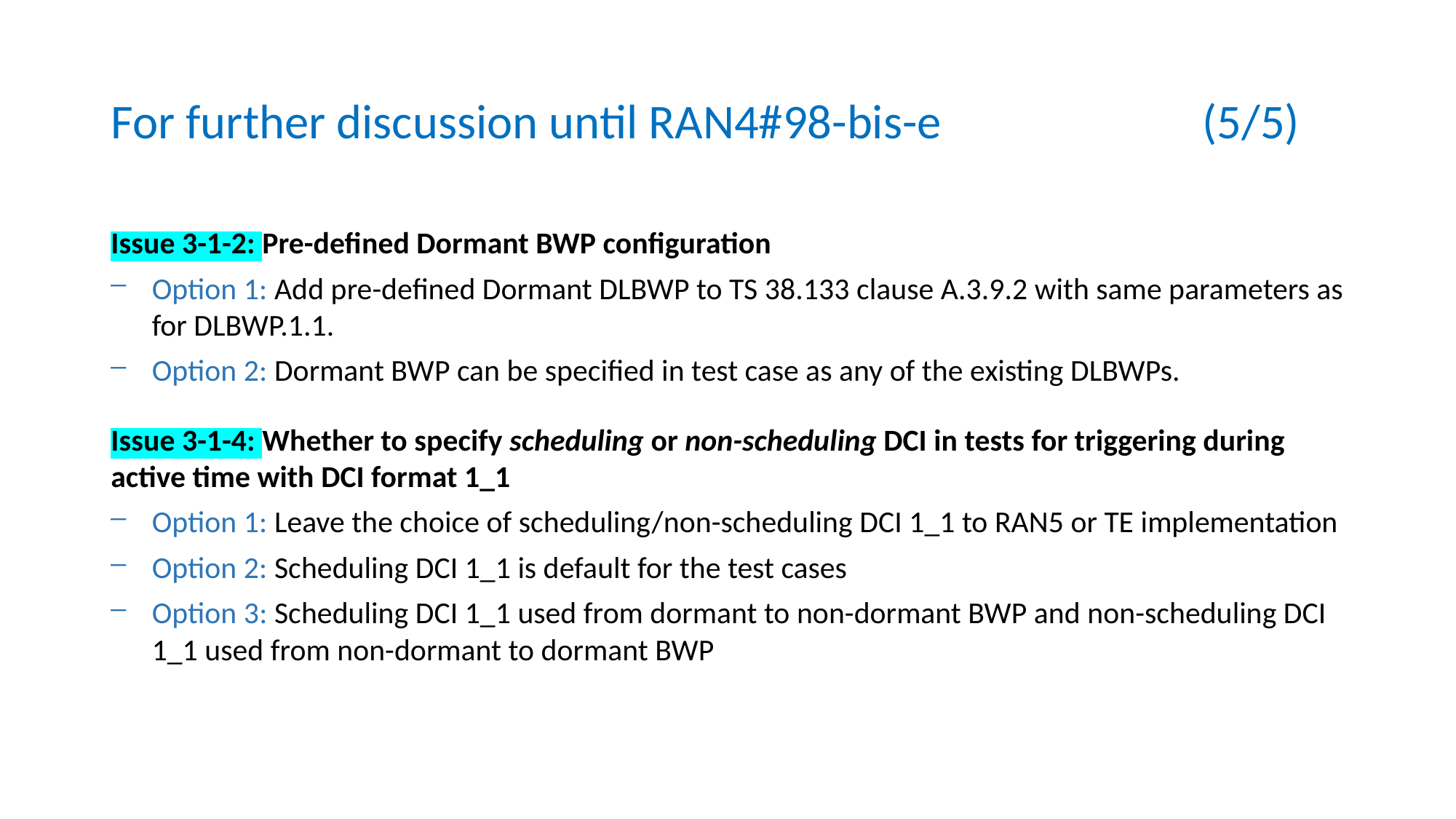

# For further discussion until RAN4#98-bis-e			(5/5)
Issue 3-1-2: Pre-defined Dormant BWP configuration
Option 1: Add pre-defined Dormant DLBWP to TS 38.133 clause A.3.9.2 with same parameters as for DLBWP.1.1.
Option 2: Dormant BWP can be specified in test case as any of the existing DLBWPs.

Issue 3-1-4: Whether to specify scheduling or non-scheduling DCI in tests for triggering during active time with DCI format 1_1
Option 1: Leave the choice of scheduling/non-scheduling DCI 1_1 to RAN5 or TE implementation
Option 2: Scheduling DCI 1_1 is default for the test cases
Option 3: Scheduling DCI 1_1 used from dormant to non-dormant BWP and non-scheduling DCI 1_1 used from non-dormant to dormant BWP